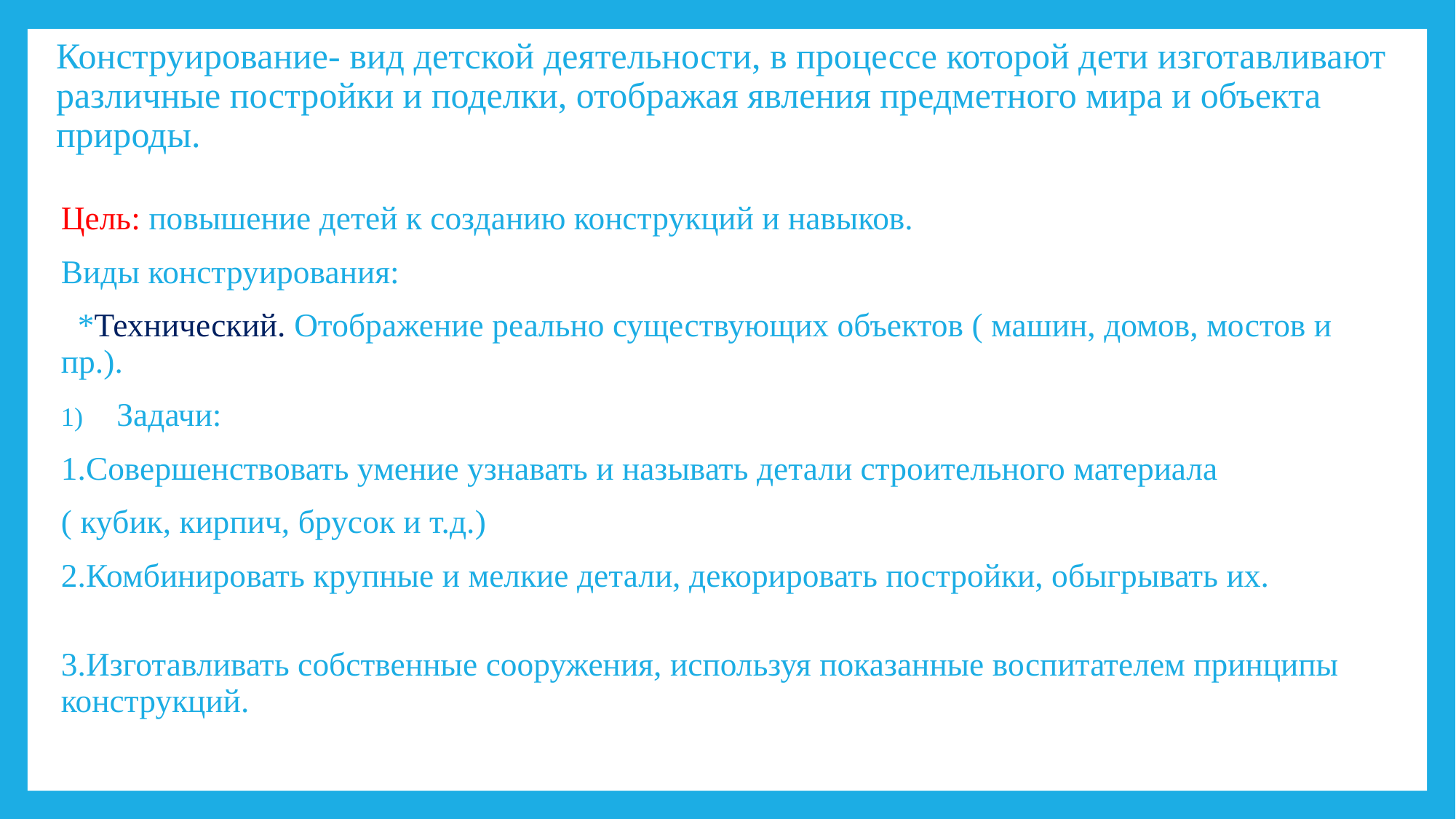

# Конструирование- вид детской деятельности, в процессе которой дети изготавливают различные постройки и поделки, отображая явления предметного мира и объекта природы.
Цель: повышение детей к созданию конструкций и навыков.
Виды конструирования:
  *Технический. Отображение реально существующих объектов ( машин, домов, мостов и пр.).
Задачи:
1.Совершенствовать умение узнавать и называть детали строительного материала
( кубик, кирпич, брусок и т.д.)
2.Комбинировать крупные и мелкие детали, декорировать постройки, обыгрывать их.
3.Изготавливать собственные сооружения, используя показанные воспитателем принципы конструкций.